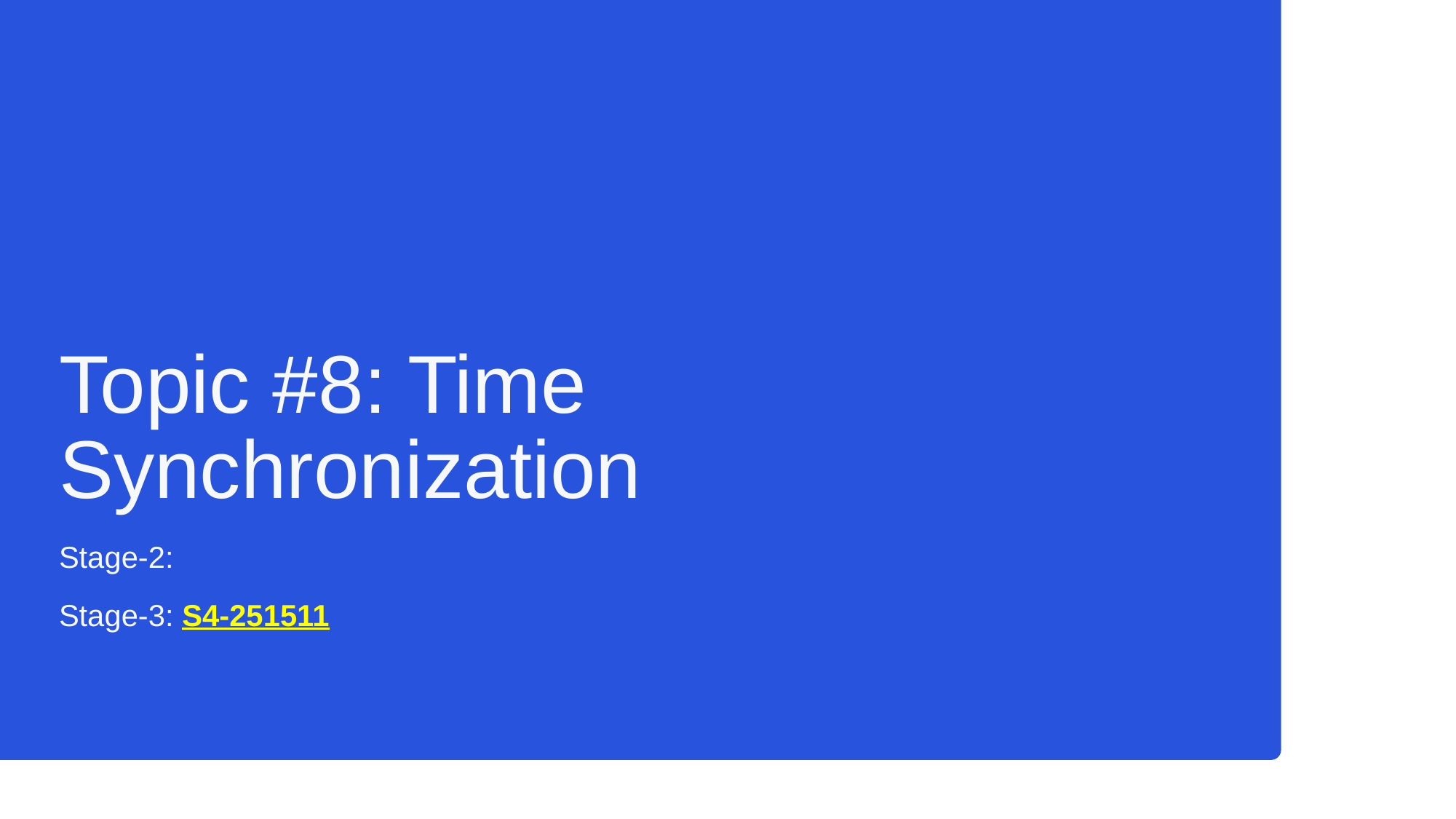

# Topic #8: Time Synchronization
Stage-2:
Stage-3: S4-251511